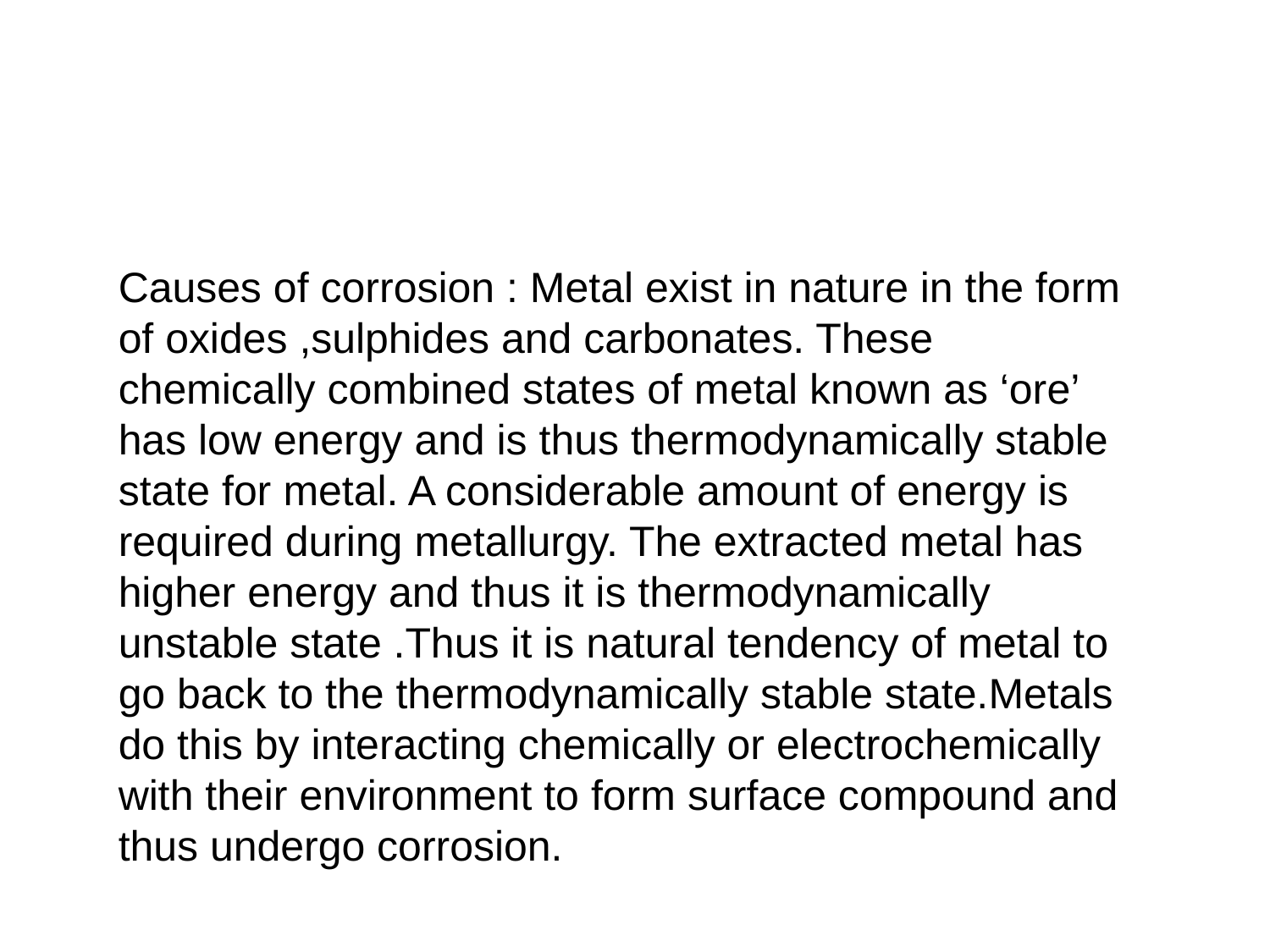

Causes of corrosion : Metal exist in nature in the form of oxides ,sulphides and carbonates. These chemically combined states of metal known as ‘ore’ has low energy and is thus thermodynamically stable state for metal. A considerable amount of energy is required during metallurgy. The extracted metal has higher energy and thus it is thermodynamically unstable state .Thus it is natural tendency of metal to go back to the thermodynamically stable state.Metals do this by interacting chemically or electrochemically with their environment to form surface compound and thus undergo corrosion.